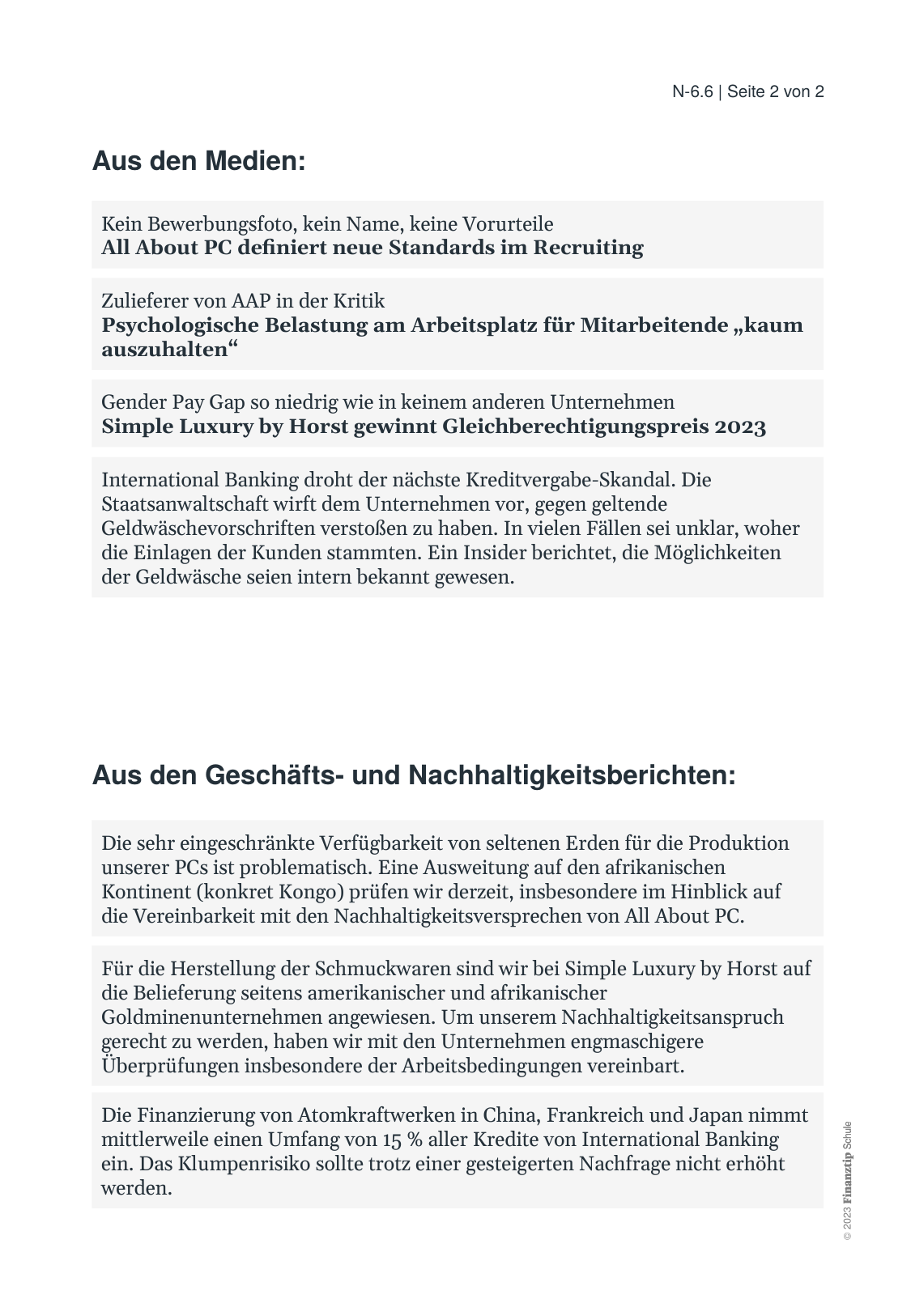

Kein Bewerbungsfoto, kein Name, keine Vorurteile
All About PC definiert neue Standards im Recruiting
Zulieferer von AAP in der Kritik
Psychologische Belastung am Arbeitsplatz für Mitarbeitende „kaum auszuhalten“
Gender Pay Gap so niedrig wie in keinem anderen Unternehmen
Simple Luxury by Horst gewinnt Gleichberechtigungspreis 2023
International Banking droht der nächste Kreditvergabe-Skandal. Die Staatsanwaltschaft wirft dem Unternehmen vor, gegen geltende Geldwäschevorschriften verstoßen zu haben. In vielen Fällen sei unklar, woher die Einlagen der Kunden stammten. Ein Insider berichtet, die Möglichkeiten der Geldwäsche seien intern bekannt gewesen.
Die sehr eingeschränkte Verfügbarkeit von seltenen Erden für die Produktion unserer PCs ist problematisch. Eine Ausweitung auf den afrikanischen Kontinent (konkret Kongo) prüfen wir derzeit, insbesondere im Hinblick auf die Vereinbarkeit mit den Nachhaltigkeitsversprechen von All About PC.
Für die Herstellung der Schmuckwaren sind wir bei Simple Luxury by Horst auf die Belieferung seitens amerikanischer und afrikanischer Goldminenunternehmen angewiesen. Um unserem Nachhaltigkeitsanspruch gerecht zu werden, haben wir mit den Unternehmen engmaschigere Überprüfungen insbesondere der Arbeitsbedingungen vereinbart.
Die Finanzierung von Atomkraftwerken in China, Frankreich und Japan nimmt mittlerweile einen Umfang von 15 % aller Kredite von International Banking ein. Das Klumpenrisiko sollte trotz einer gesteigerten Nachfrage nicht erhöht werden.